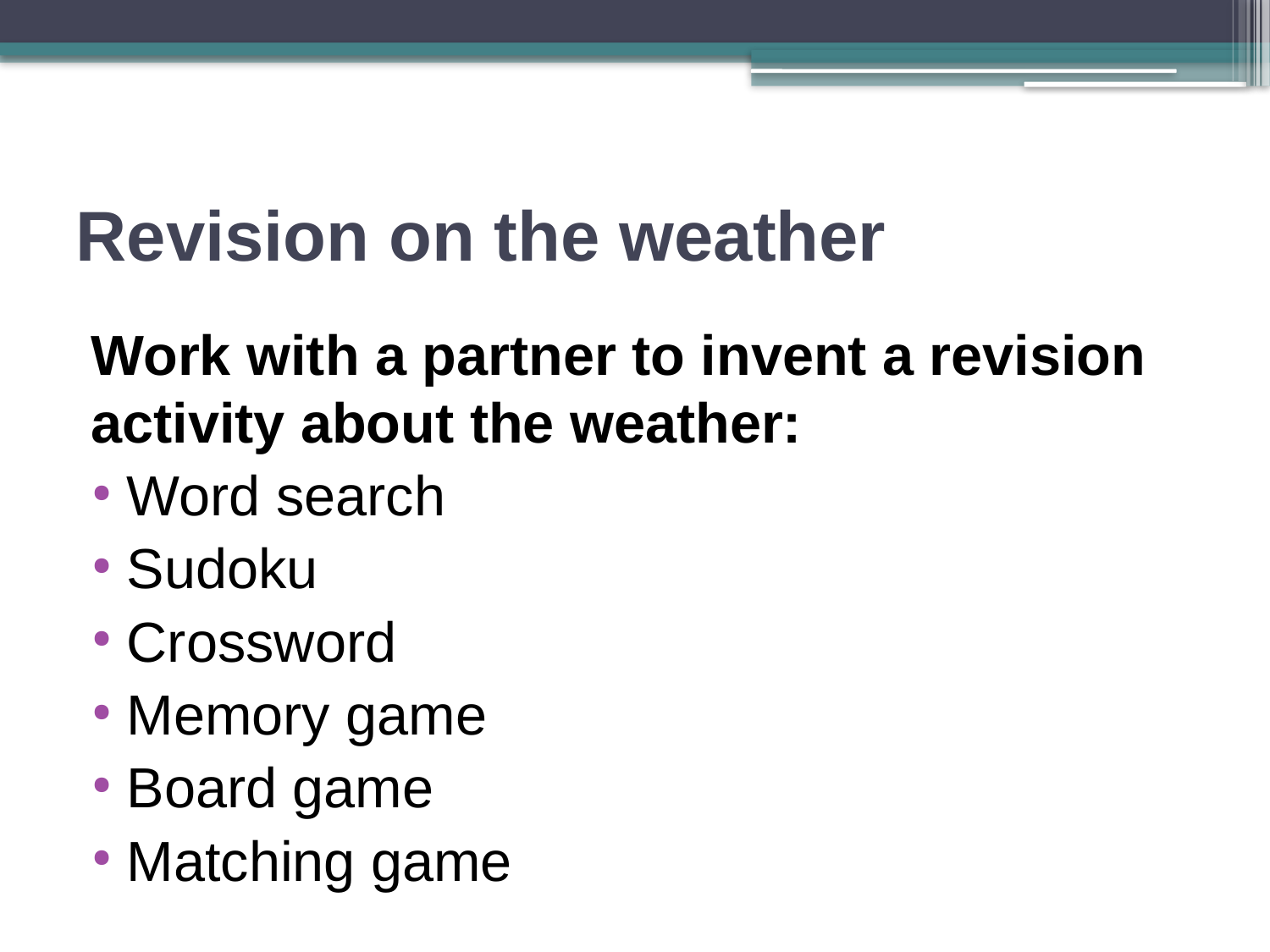

# Revision on the weather
Work with a partner to invent a revision activity about the weather:
Word search
Sudoku
Crossword
Memory game
Board game
Matching game